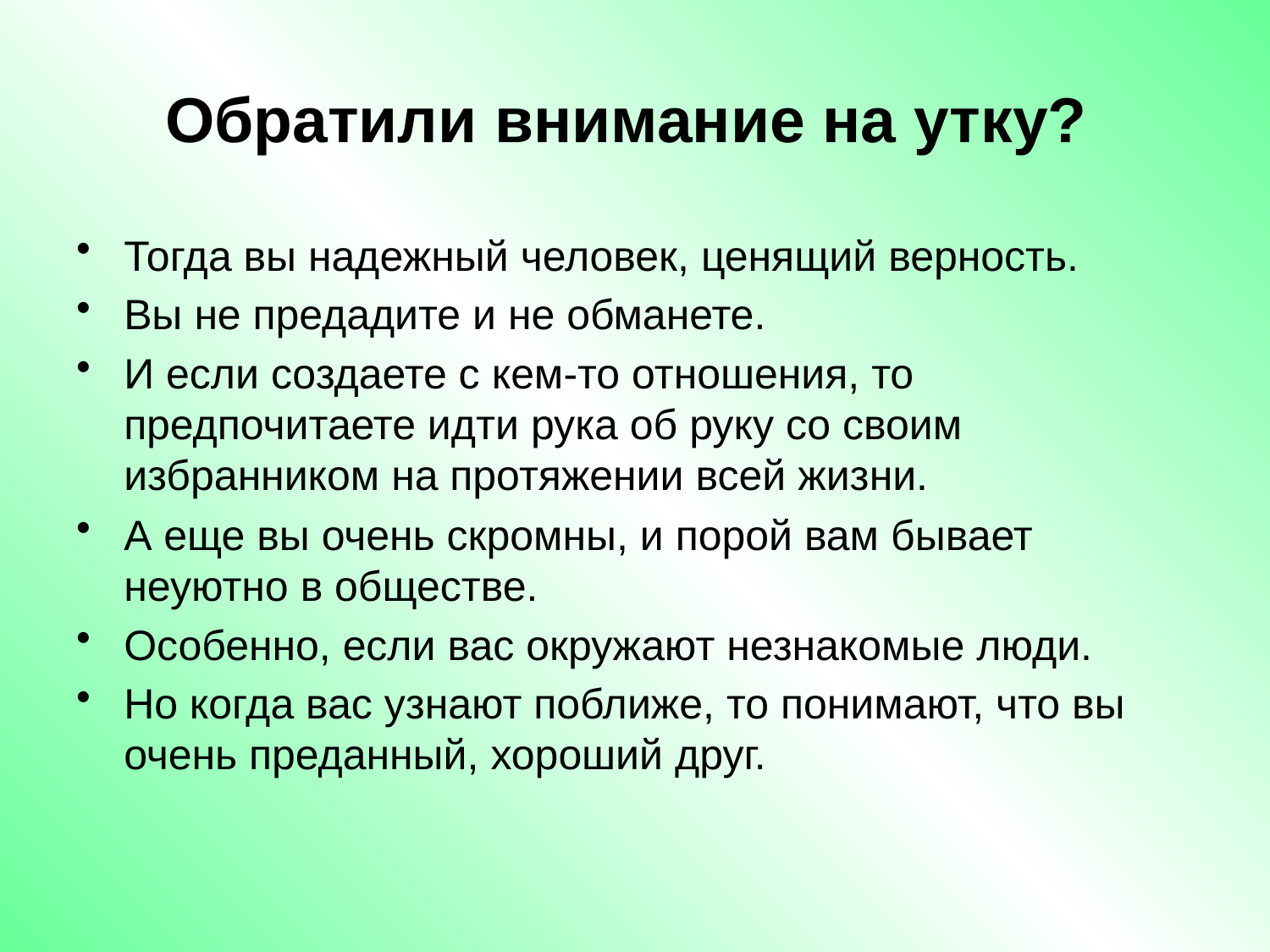

# Обратили внимание на утку?
Тогда вы надежный человек, ценящий верность.
Вы не предадите и не обманете.
И если создаете с кем-то отношения, то предпочитаете идти рука об руку со своим избранником на протяжении всей жизни.
А еще вы очень скромны, и порой вам бывает неуютно в обществе.
Особенно, если вас окружают незнакомые люди.
Но когда вас узнают поближе, то понимают, что вы очень преданный, хороший друг.